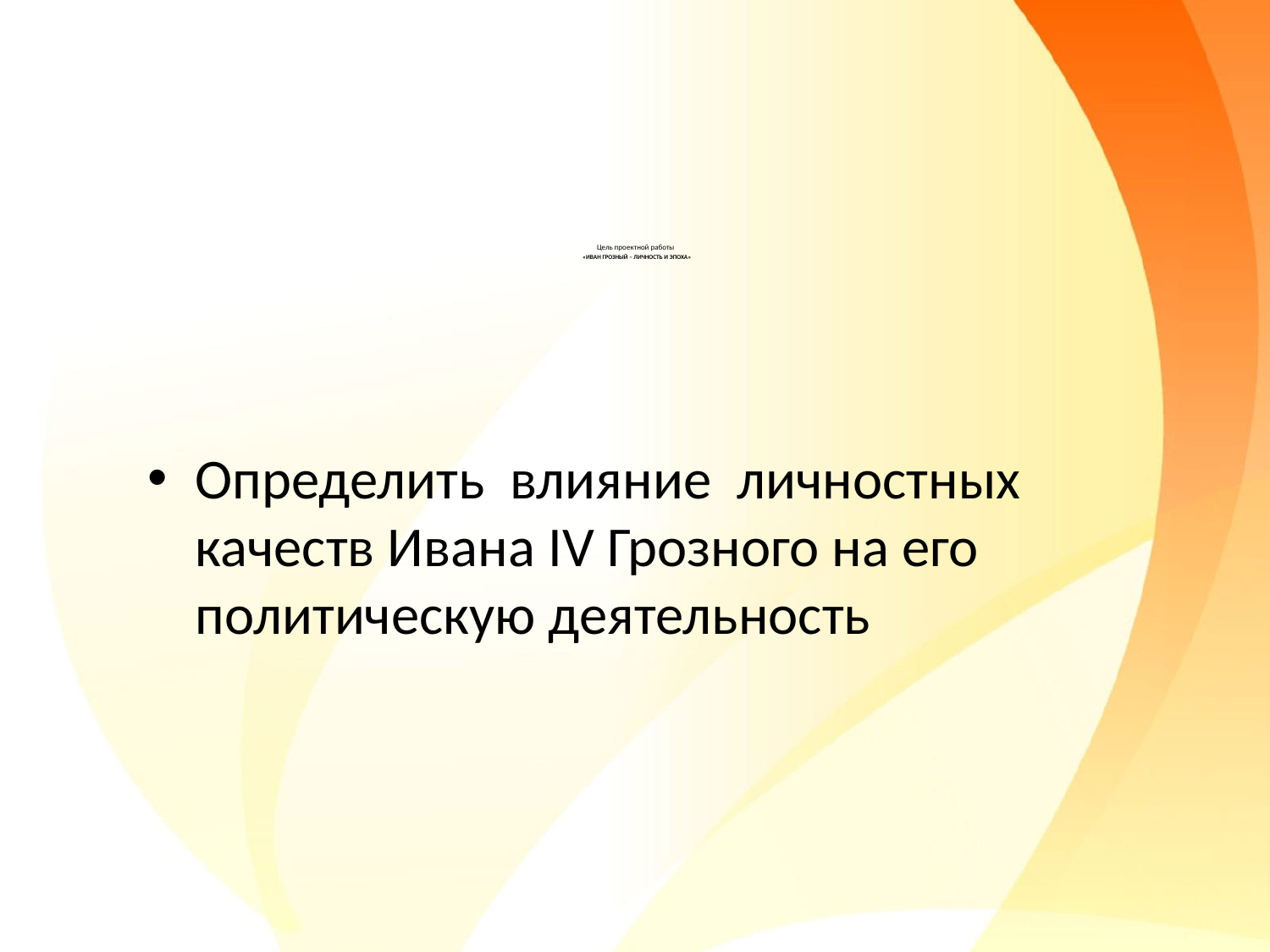

# Цель проектной работы «ИВАН ГРОЗНЫЙ – ЛИЧНОСТЬ И ЭПОХА»
Определить  влияние  личностных качеств Ивана IV Грозного на его политическую деятельность